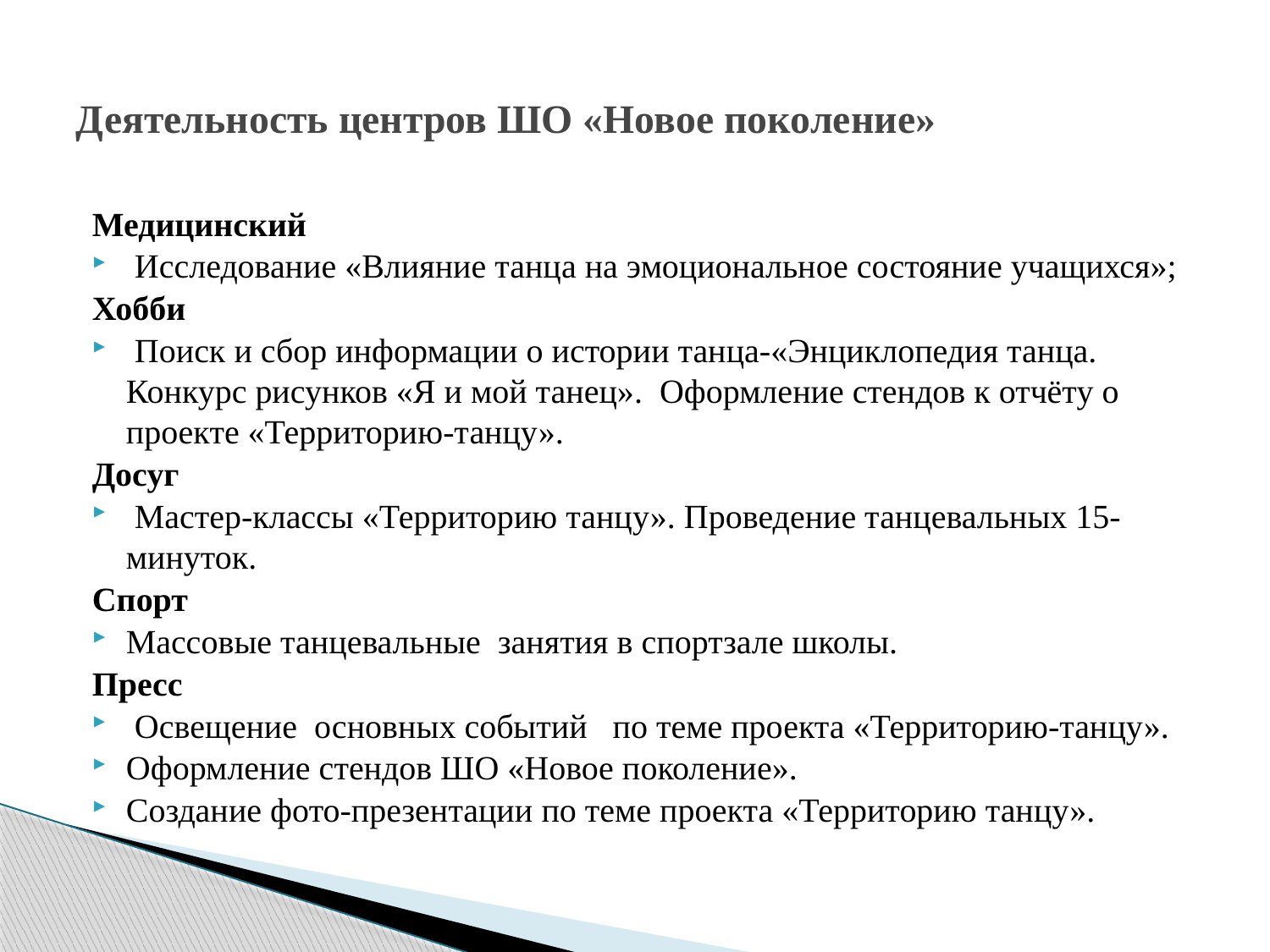

# Деятельность центров ШО «Новое поколение»
Медицинский
 Исследование «Влияние танца на эмоциональное состояние учащихся»;
Хобби
 Поиск и сбор информации о истории танца-«Энциклопедия танца. Конкурс рисунков «Я и мой танец».  Оформление стендов к отчёту о проекте «Территорию-танцу».
Досуг
 Мастер-классы «Территорию танцу». Проведение танцевальных 15-минуток.
Спорт
Массовые танцевальные  занятия в спортзале школы.
Пресс
 Освещение  основных событий   по теме проекта «Территорию-танцу».
Оформление стендов ШО «Новое поколение».
Создание фото-презентации по теме проекта «Территорию танцу».